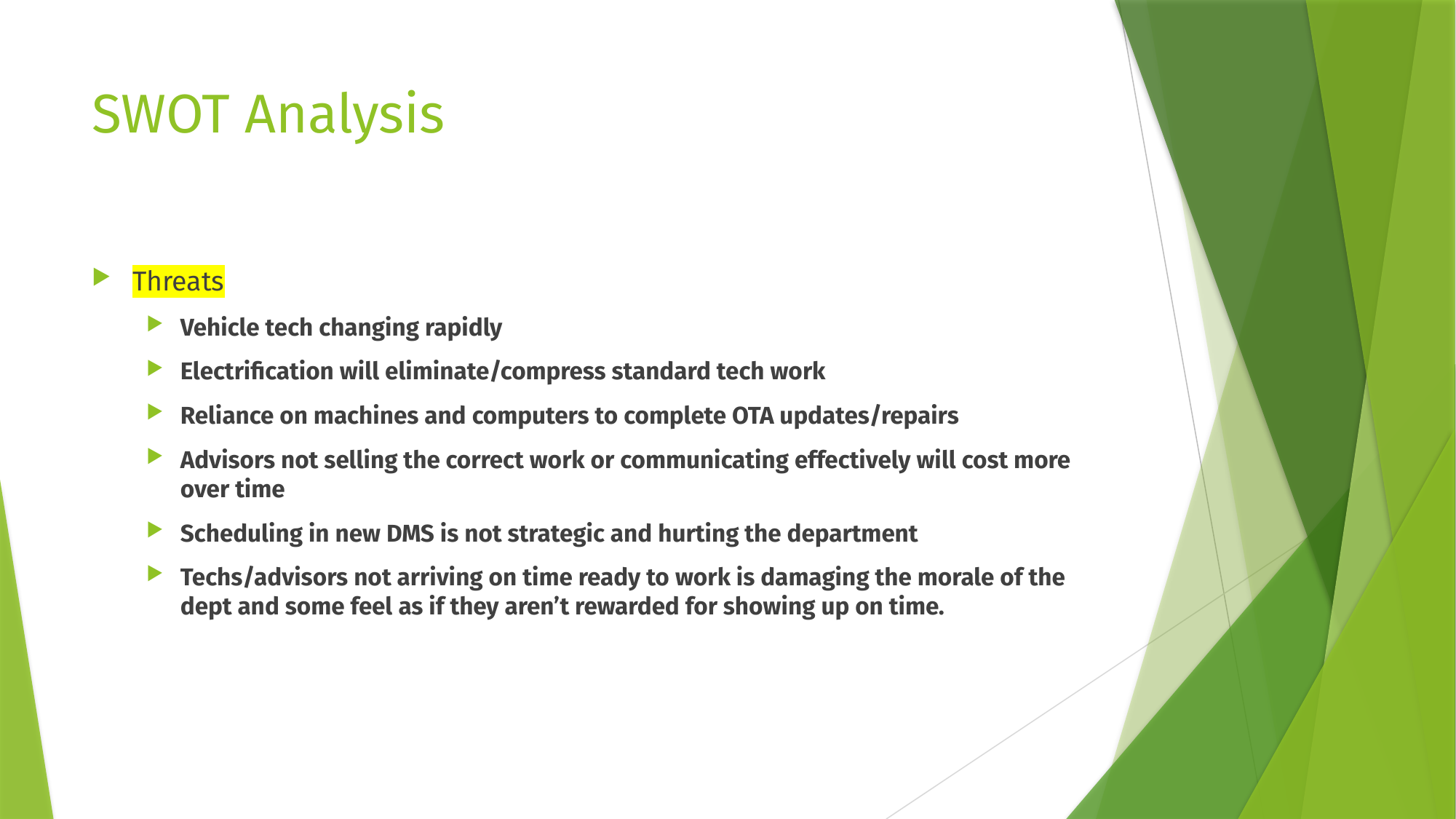

# SWOT Analysis
Threats
Vehicle tech changing rapidly
Electrification will eliminate/compress standard tech work
Reliance on machines and computers to complete OTA updates/repairs
Advisors not selling the correct work or communicating effectively will cost more over time
Scheduling in new DMS is not strategic and hurting the department
Techs/advisors not arriving on time ready to work is damaging the morale of the dept and some feel as if they aren’t rewarded for showing up on time.